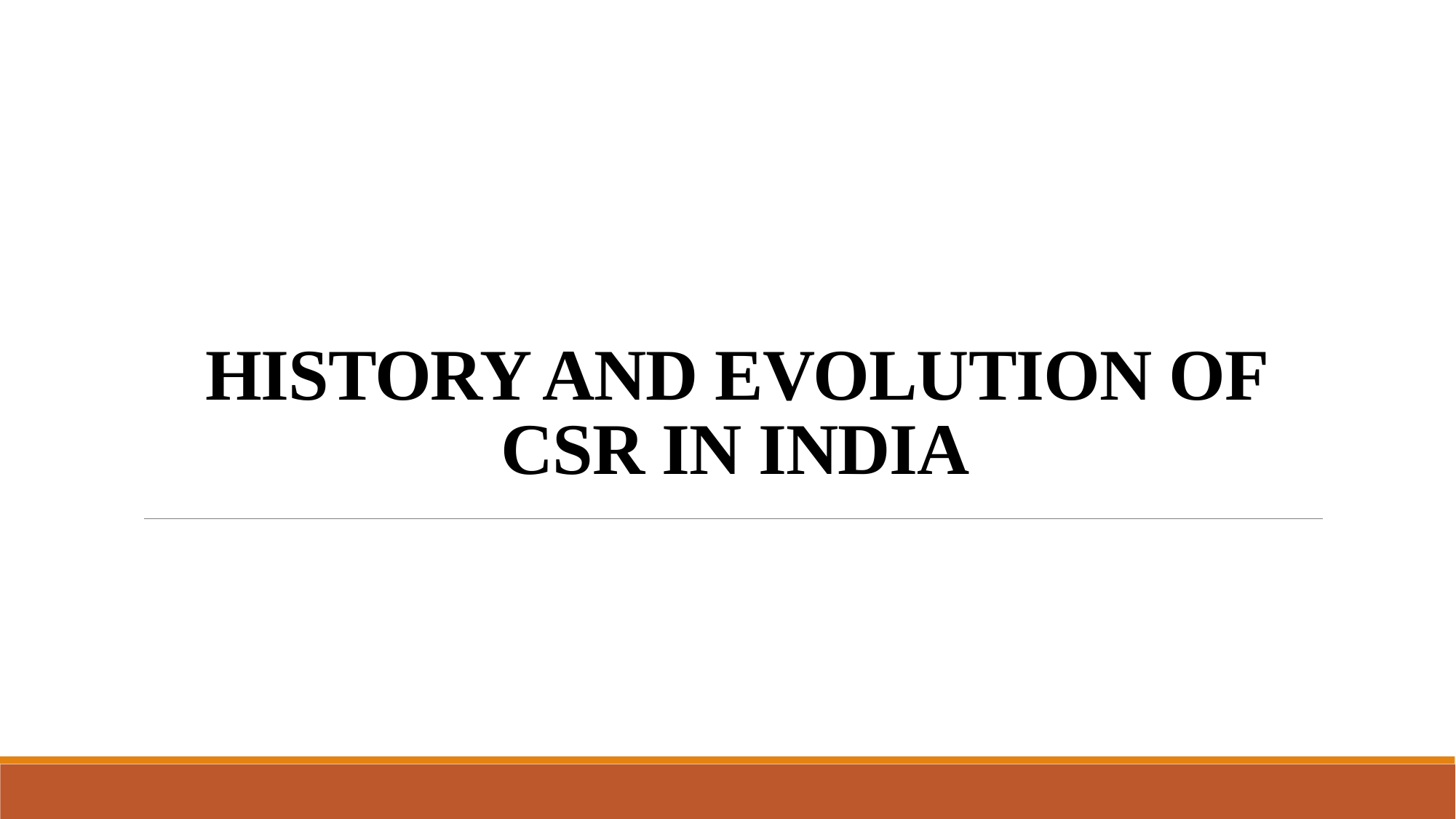

# HISTORY AND EVOLUTION OF CSR IN INDIA